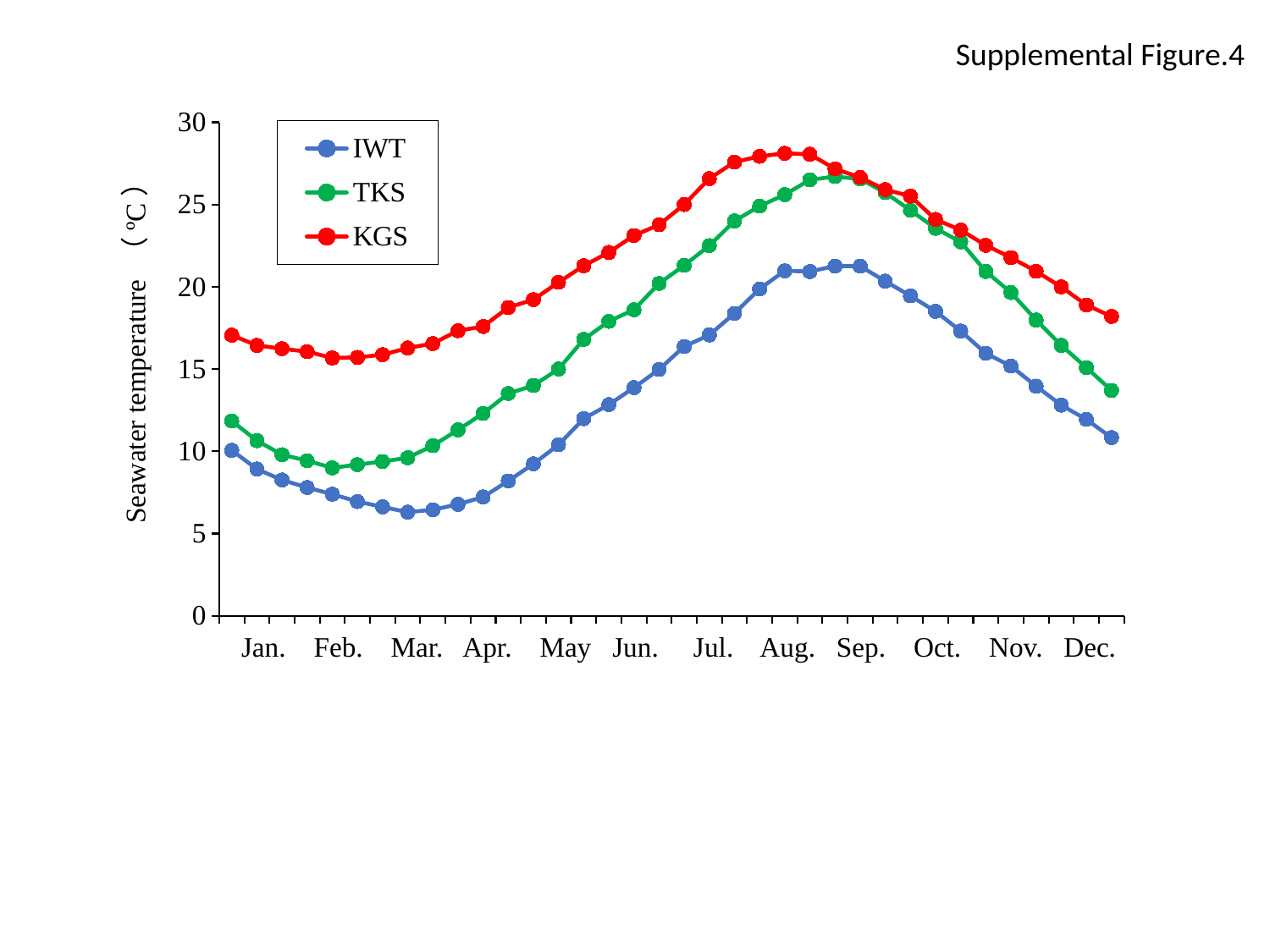

Supplemental Figure.4

### Chart

| Category |  |  |  |
|---|---|---|---|
| 1 | 10.055444444444445 | 11.8408 | 17.057499999999997 |
| 2 | 8.919185185185185 | 10.641500000000002 | 16.4375 |
| 3 | 8.252 | 9.790545454545455 | 16.235 |
| 4 | 7.793555555555557 | 9.4249 | 16.0575 |
| 5 | 7.386777777777777 | 8.9892 | 15.672499999999998 |
| 6 | 6.942749999999999 | 9.186444444444444 | 15.707986111111111 |
| 7 | 6.616699999999999 | 9.3753 | 15.870000000000001 |
| 8 | 6.2957 | 9.604899999999997 | 16.2775 |
| 9 | 6.441588888888889 | 10.342272727272727 | 16.5475 |
| 10 | 6.773799999999999 | 11.296899999999999 | 17.3325 |
| 11 | 7.220055555555557 | 12.299000000000001 | 17.585 |
| 12 | 8.193777777777777 | 13.510500000000002 | 18.740000000000002 |
| 13 | 9.23079012345679 | 14.0 | 19.2175 |
| 14 | 10.393518518518517 | 15.0 | 20.2725 |
| 15 | 11.980281249999999 | 16.8 | 21.275 |
| 16 | 12.829660714285716 | 17.9 | 22.087500000000002 |
| 17 | 13.869291666666667 | 18.6 | 23.115000000000002 |
| 18 | 14.975000000000001 | 20.2 | 23.767500000000002 |
| 19 | 16.367375 | 21.3 | 25.0 |
| 20 | 17.071125 | 22.5 | 26.572499999999998 |
| 21 | 18.381625 | 24.0 | 27.58 |
| 22 | 19.872125 | 24.9 | 27.93 |
| 23 | 20.967055555555557 | 25.6 | 28.11 |
| 24 | 20.927 | 26.5 | 28.055 |
| 25 | 21.260406250000003 | 26.7 | 27.165000000000003 |
| 26 | 21.251125000000002 | 26.55 | 26.6475 |
| 27 | 20.340249999999997 | 25.72 | 25.905 |
| 28 | 19.446125000000002 | 24.650000000000002 | 25.509999999999998 |
| 29 | 18.50725 | 23.55 | 24.095 |
| 30 | 17.305861111111113 | 22.73 | 23.445 |
| 31 | 15.956583333333336 | 20.930000000000003 | 22.5225 |
| 32 | 15.178652777777778 | 19.65 | 21.775 |
| 33 | 13.958083333333335 | 17.98 | 20.94 |
| 34 | 12.8036875 | 16.440000000000005 | 19.9925 |
| 35 | 11.934263888888887 | 15.09 | 18.892500000000002 |
| 36 | 10.829250000000002 | 13.7 | 18.1975 |
Seawater temperature （ºC）
Jan.    Feb.    Mar.   Apr.    May   Jun.     Jul.    Aug.   Sep.    Oct.    Nov.   Dec.